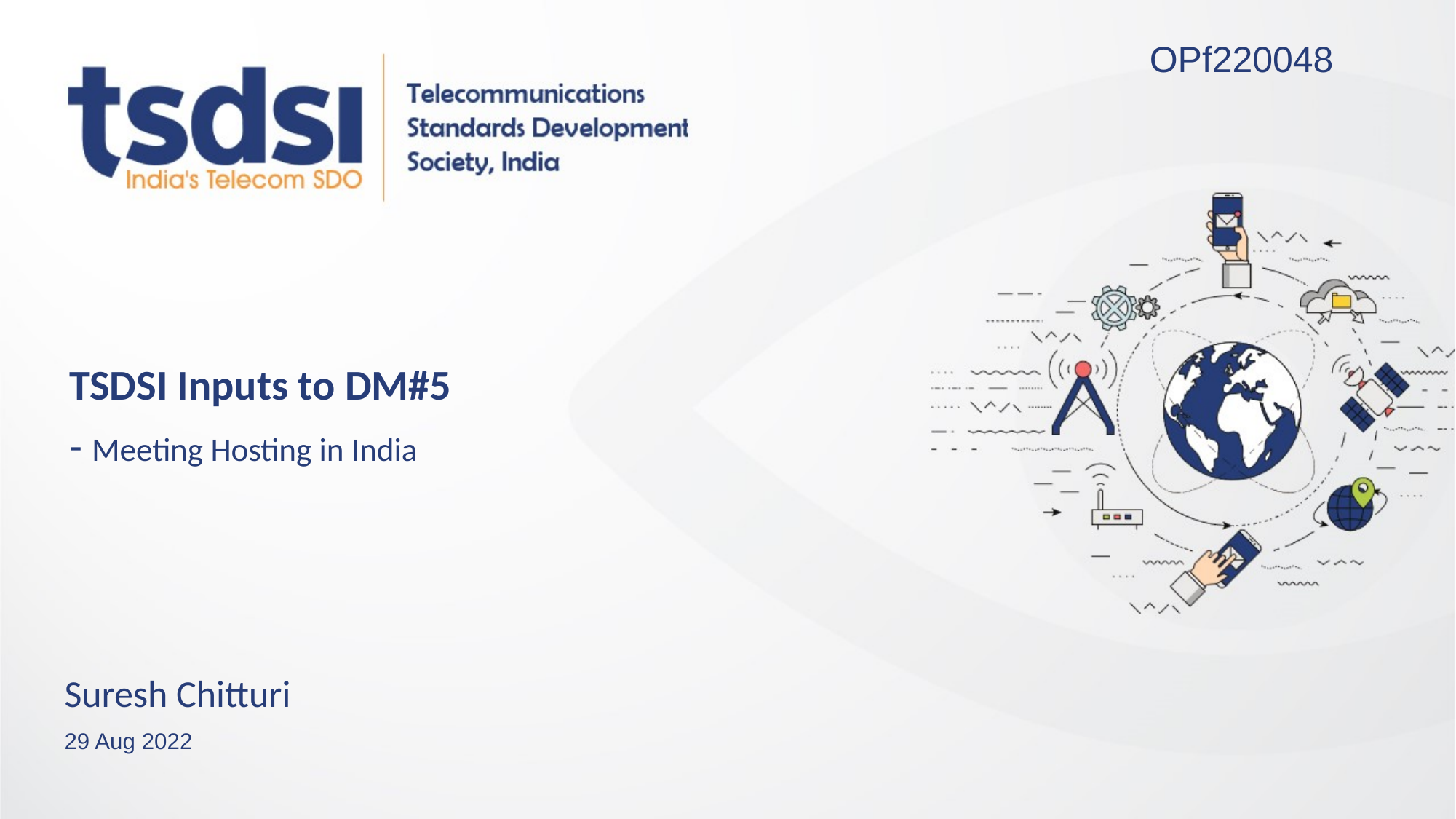

OPf220048
TSDSI Inputs to DM#5
- Meeting Hosting in India
Suresh Chitturi
29 Aug 2022